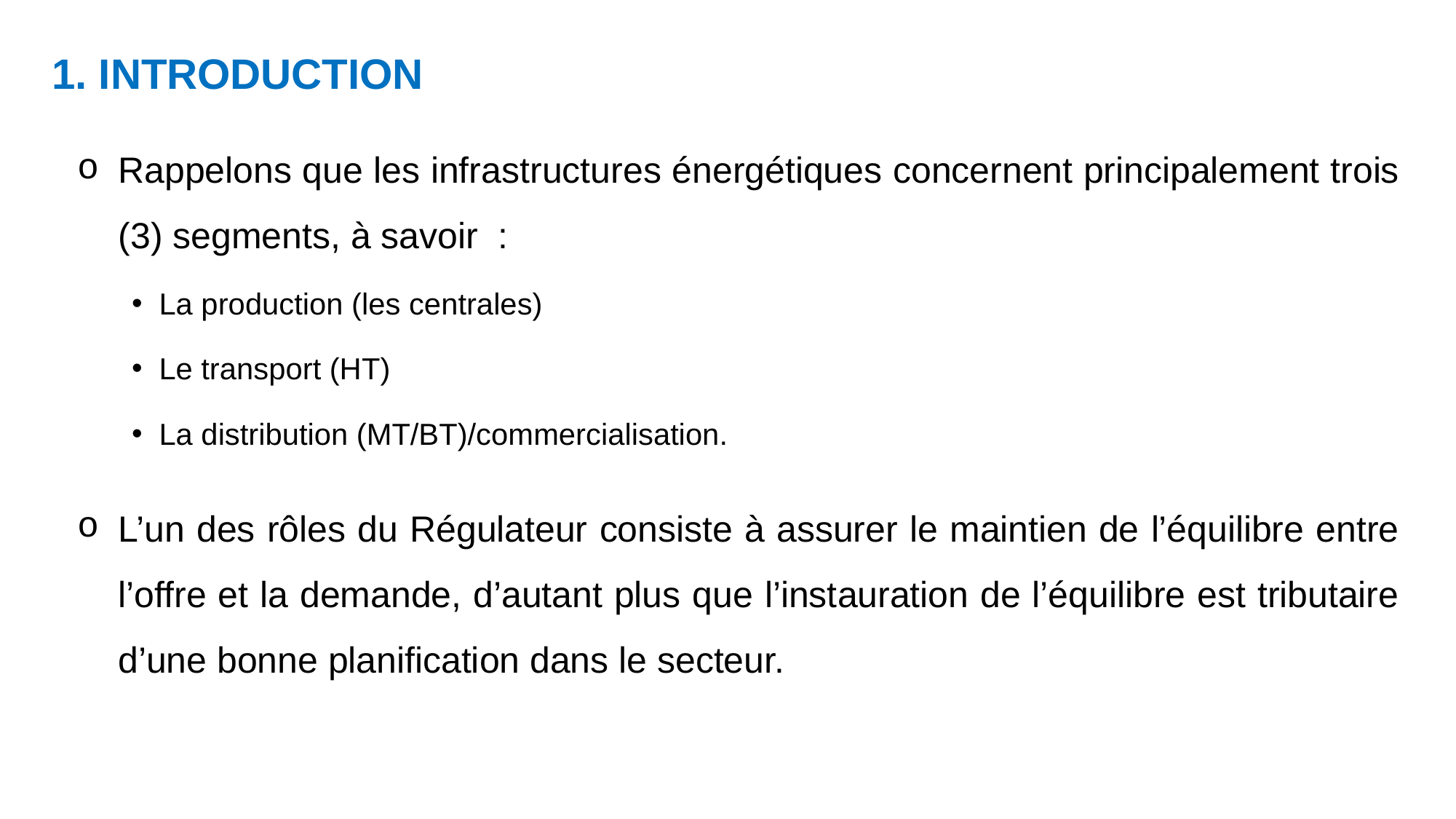

1. INTRODUCTION
Rappelons que les infrastructures énergétiques concernent principalement trois (3) segments, à savoir  :
La production (les centrales)
Le transport (HT)
La distribution (MT/BT)/commercialisation.
L’un des rôles du Régulateur consiste à assurer le maintien de l’équilibre entre l’offre et la demande, d’autant plus que l’instauration de l’équilibre est tributaire d’une bonne planification dans le secteur.